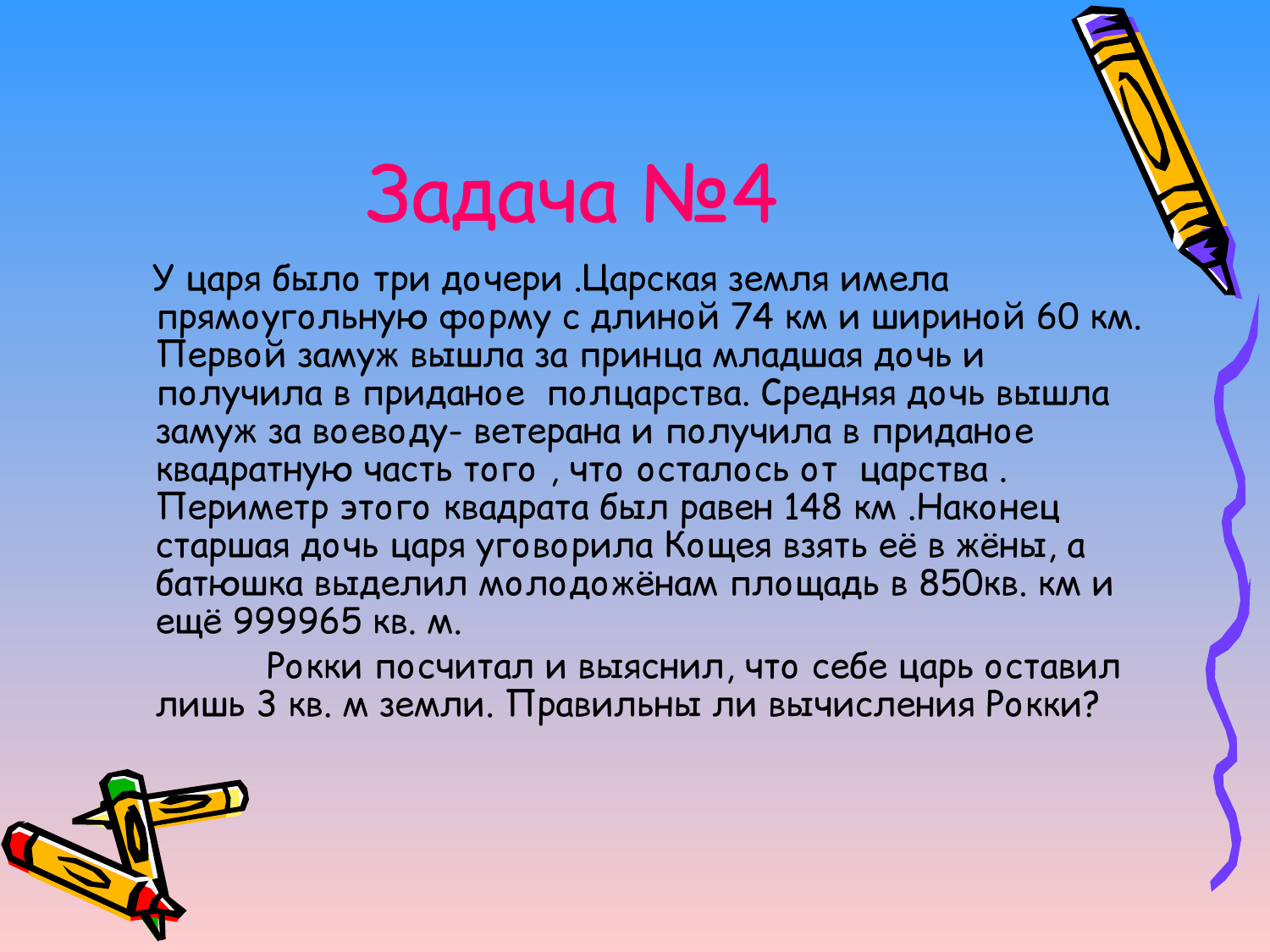

# Задача №4
      У царя было три дочери .Царская земля имела прямоугольную форму с длиной 74 км и шириной 60 км. Первой замуж вышла за принца младшая дочь и получила в приданое  полцарства. Средняя дочь вышла замуж за воеводу- ветерана и получила в приданое квадратную часть того , что осталось от  царства . Периметр этого квадрата был равен 148 км .Наконец старшая дочь царя уговорила Кощея взять её в жёны, а батюшка выделил молодожёнам площадь в 850кв. км и ещё 999965 кв. м.
               Рокки посчитал и выяснил, что себе царь оставил лишь 3 кв. м земли. Правильны ли вычисления Рокки?